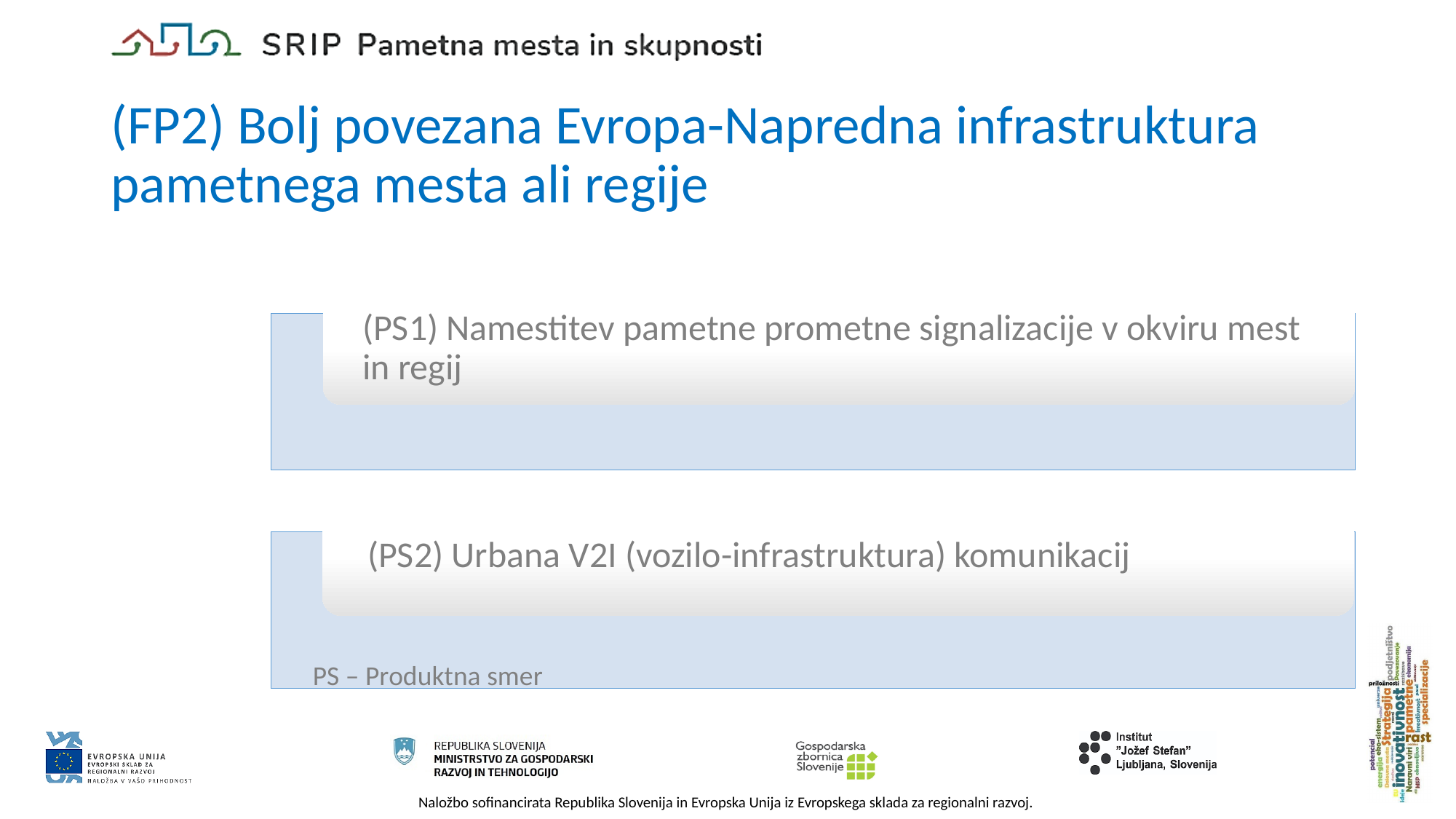

# (FP2) Bolj povezana Evropa-Napredna infrastruktura pametnega mesta ali regije
(PS1) Namestitev pametne prometne signalizacije v okviru mest in regij
(PS2) Urbana V2I (vozilo-infrastruktura) komunikacij
PS – Produktna smer